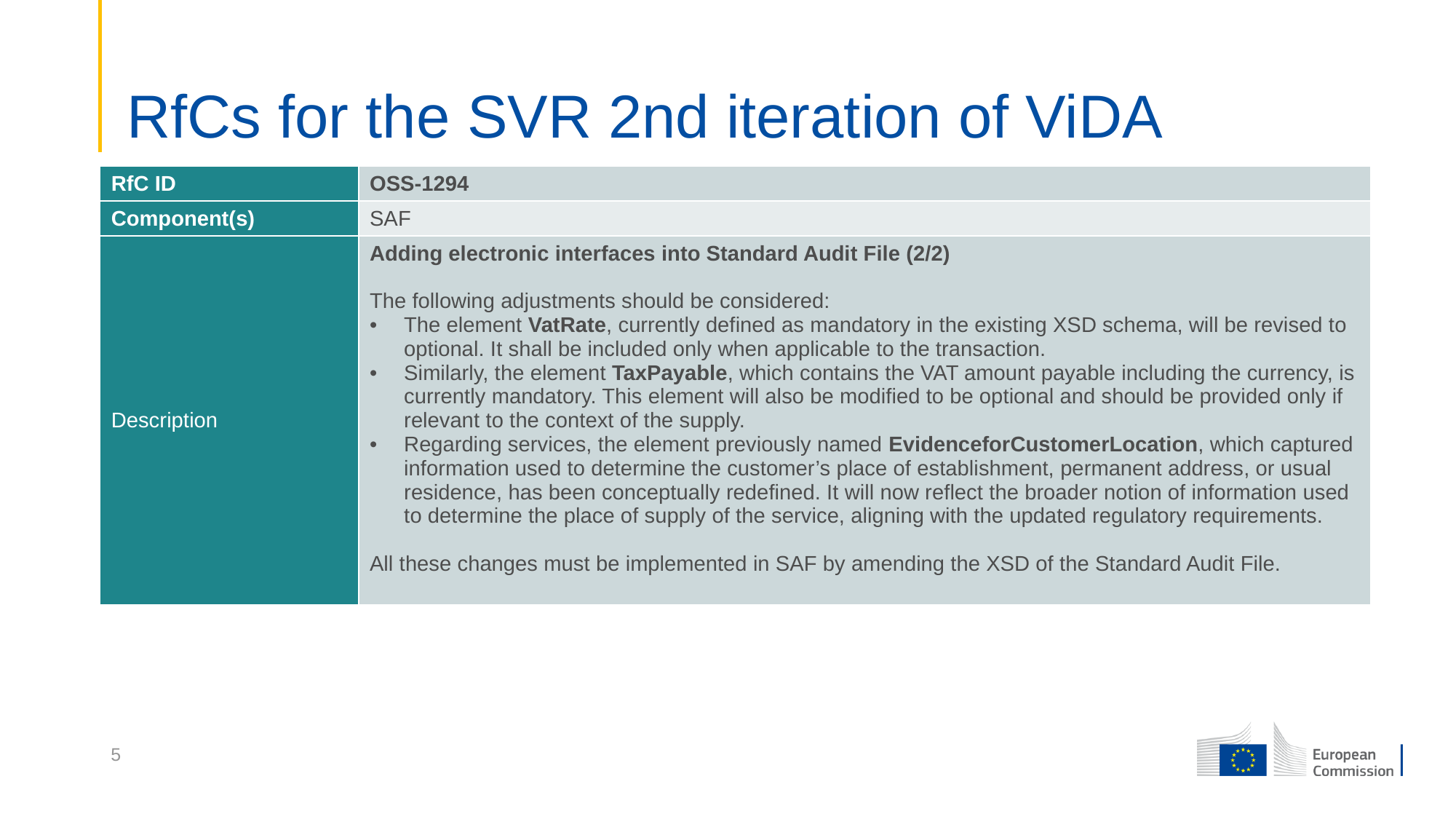

# RfCs for the SVR 2nd iteration of ViDA
| RfC ID | OSS-1294 |
| --- | --- |
| Component(s) | SAF |
| Description | Adding electronic interfaces into Standard Audit File (2/2) The following adjustments should be considered: The element VatRate, currently defined as mandatory in the existing XSD schema, will be revised to optional. It shall be included only when applicable to the transaction. Similarly, the element TaxPayable, which contains the VAT amount payable including the currency, is currently mandatory. This element will also be modified to be optional and should be provided only if relevant to the context of the supply. Regarding services, the element previously named EvidenceforCustomerLocation, which captured information used to determine the customer’s place of establishment, permanent address, or usual residence, has been conceptually redefined. It will now reflect the broader notion of information used to determine the place of supply of the service, aligning with the updated regulatory requirements. All these changes must be implemented in SAF by amending the XSD of the Standard Audit File. |
5